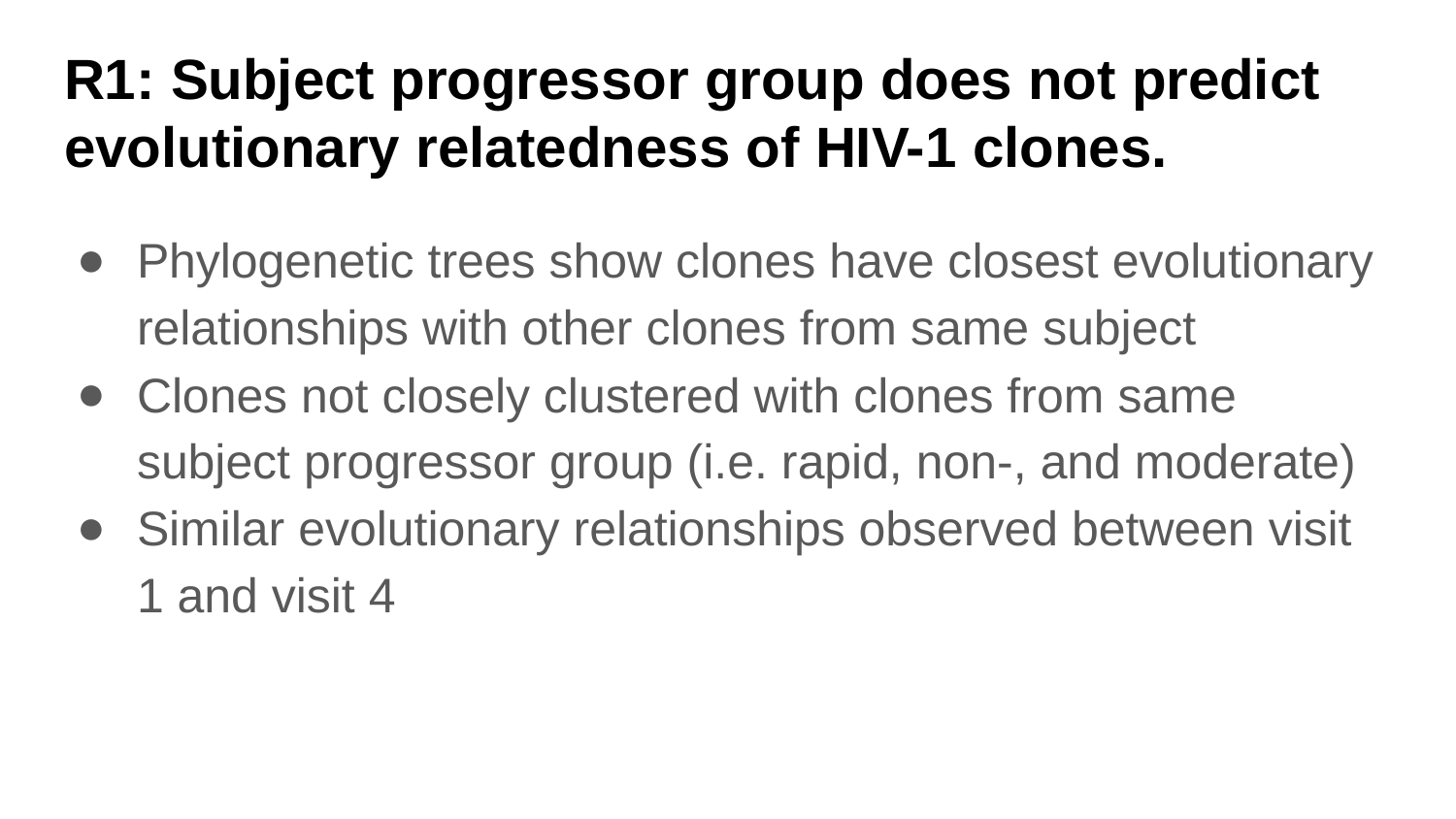

# R1: Subject progressor group does not predict evolutionary relatedness of HIV-1 clones.
Phylogenetic trees show clones have closest evolutionary relationships with other clones from same subject
Clones not closely clustered with clones from same subject progressor group (i.e. rapid, non-, and moderate)
Similar evolutionary relationships observed between visit 1 and visit 4